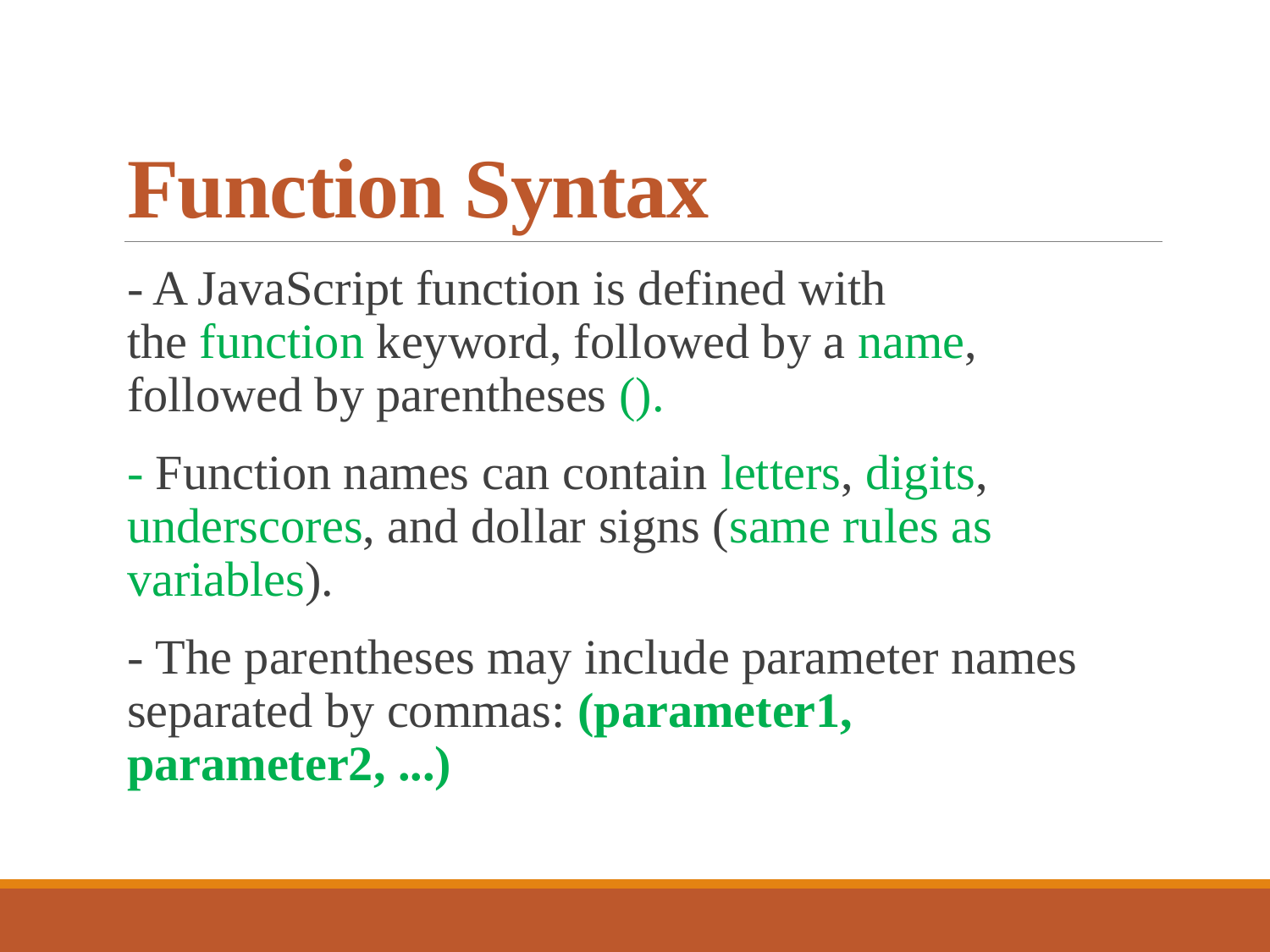

# Function Syntax
- A JavaScript function is defined with the function keyword, followed by a name, followed by parentheses ().
- Function names can contain letters, digits, underscores, and dollar signs (same rules as variables).
- The parentheses may include parameter names separated by commas: (parameter1,  parameter2, ...)